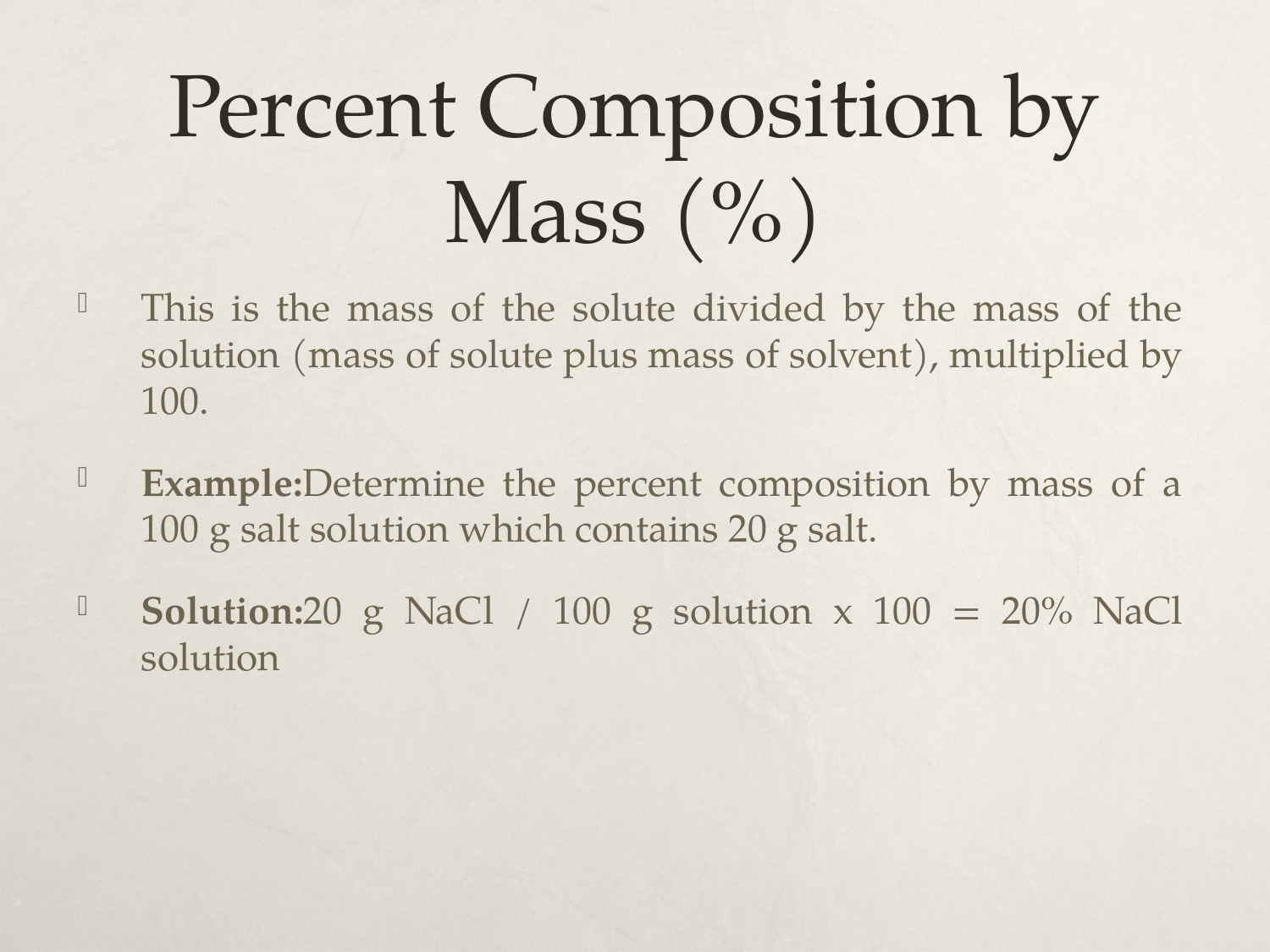

# Percent Composition by Mass (%)
This is the mass of the solute divided by the mass of the solution (mass of solute plus mass of solvent), multiplied by 100.
Example: Determine the percent composition by mass of a 100 g salt solution which contains 20 g salt.
Solution: 20 g NaCl / 100 g solution x 100 = 20% NaCl solution